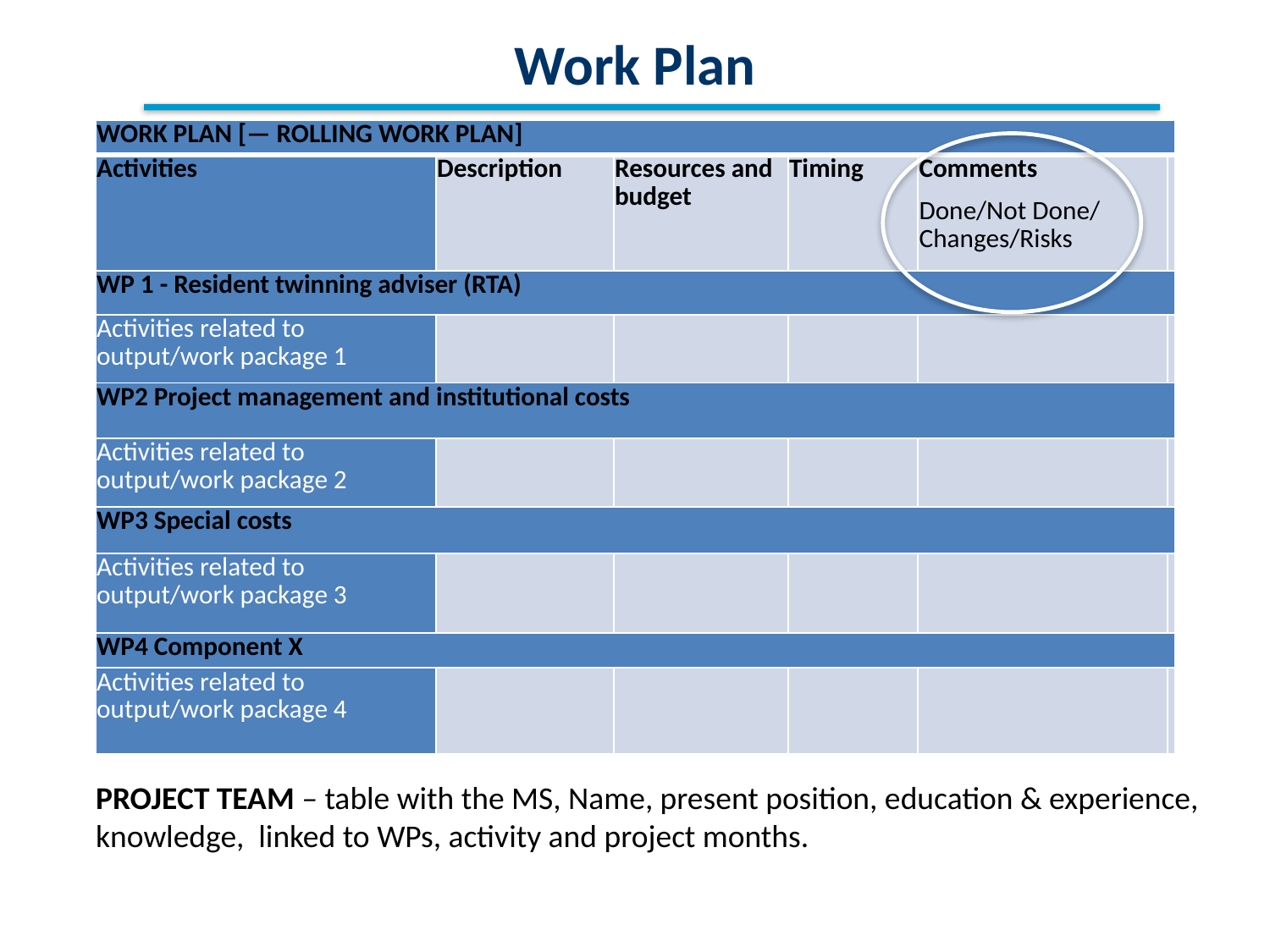

# Work Plan

PROJECT TEAM – table with the MS, Name, present position, education & experience, knowledge,  linked to WPs, activity and project months.

| WORK PLAN [— ROLLING WORK PLAN] |  |  |  |  |  |
| --- | --- | --- | --- | --- | --- |
| Activities | Description | Resources and budget | Timing | Comments  Done/Not Done/ Changes/Risks |  |
| WP 1 - Resident twinning adviser (RTA) |  |  |  |  |  |
| Activities related to output/work package 1 |  |  |  |  |  |
| WP2 Project management and institutional costs |  |  |  |  |  |
| Activities related to output/work package 2 |  |  |  |  |  |
| WP3 Special costs |  |  |  |  |  |
| Activities related to output/work package 3 |  |  |  |  |  |
| WP4 Component X |  |  |  |  |  |
| Activities related to output/work package 4 |  |  |  |  |  |